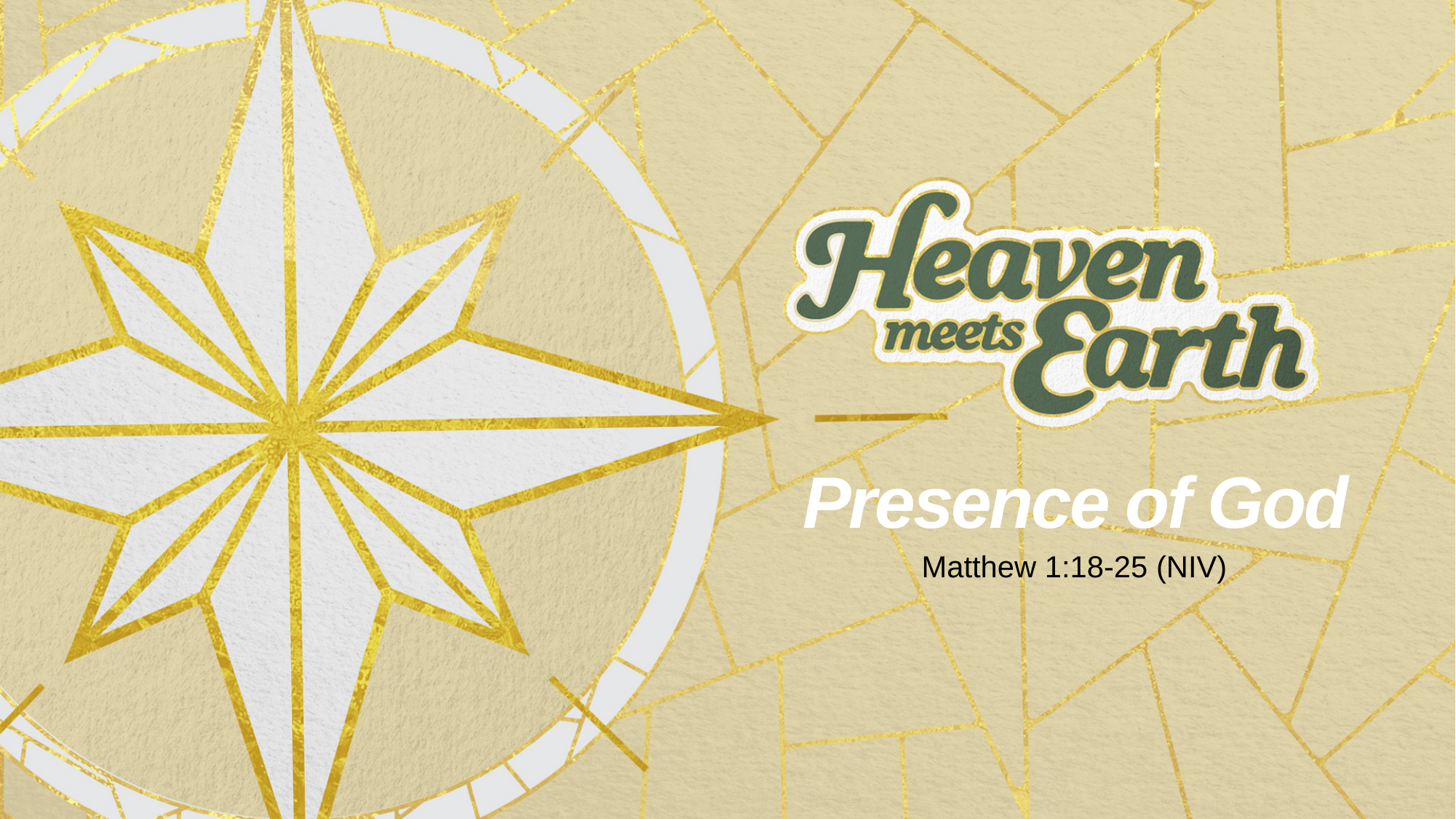

# Presence of God
Matthew 1:18-25 (NIV)